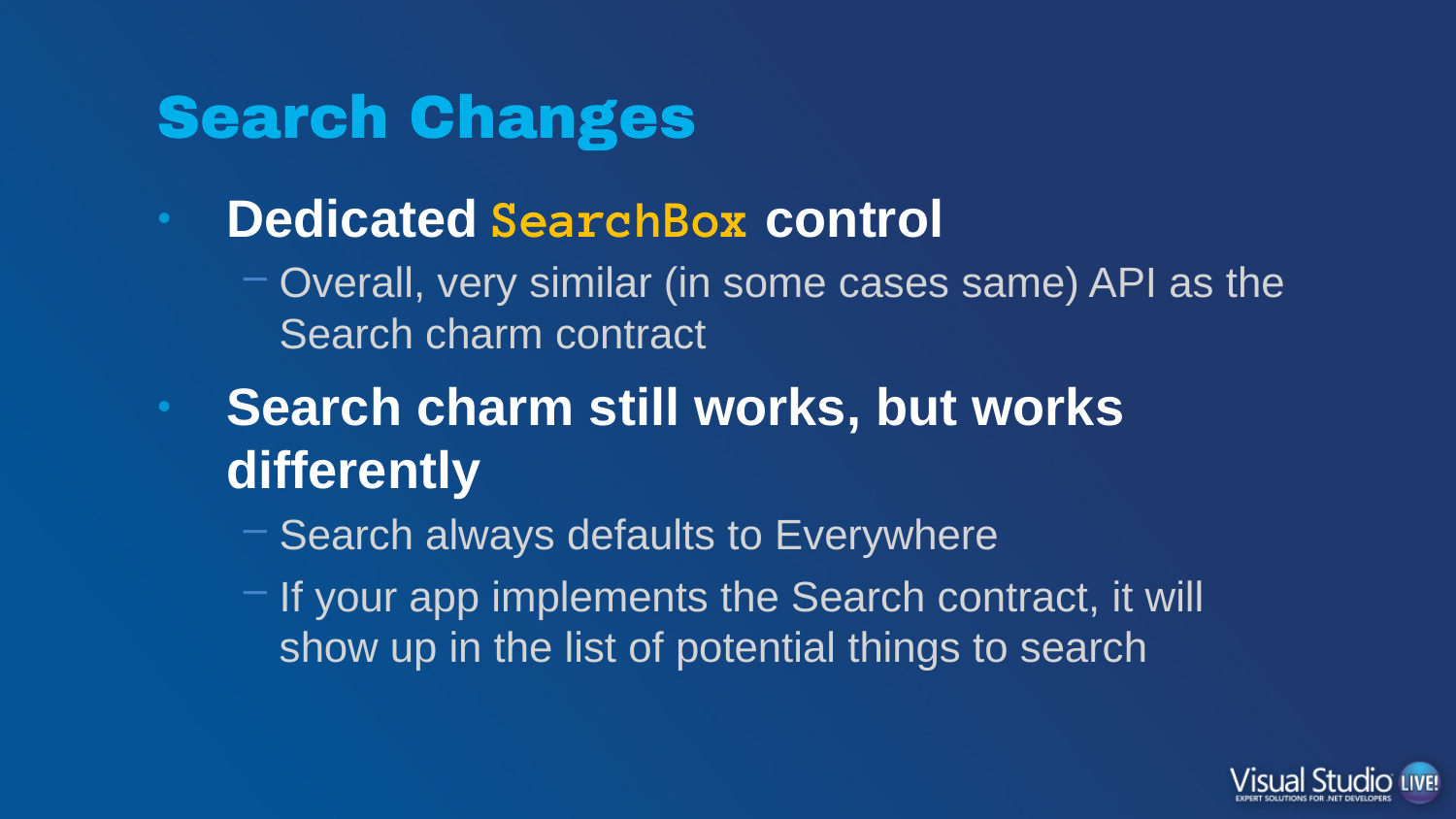

# Search Changes
Dedicated SearchBox control
Overall, very similar (in some cases same) API as the Search charm contract
Search charm still works, but works differently
Search always defaults to Everywhere
If your app implements the Search contract, it will show up in the list of potential things to search